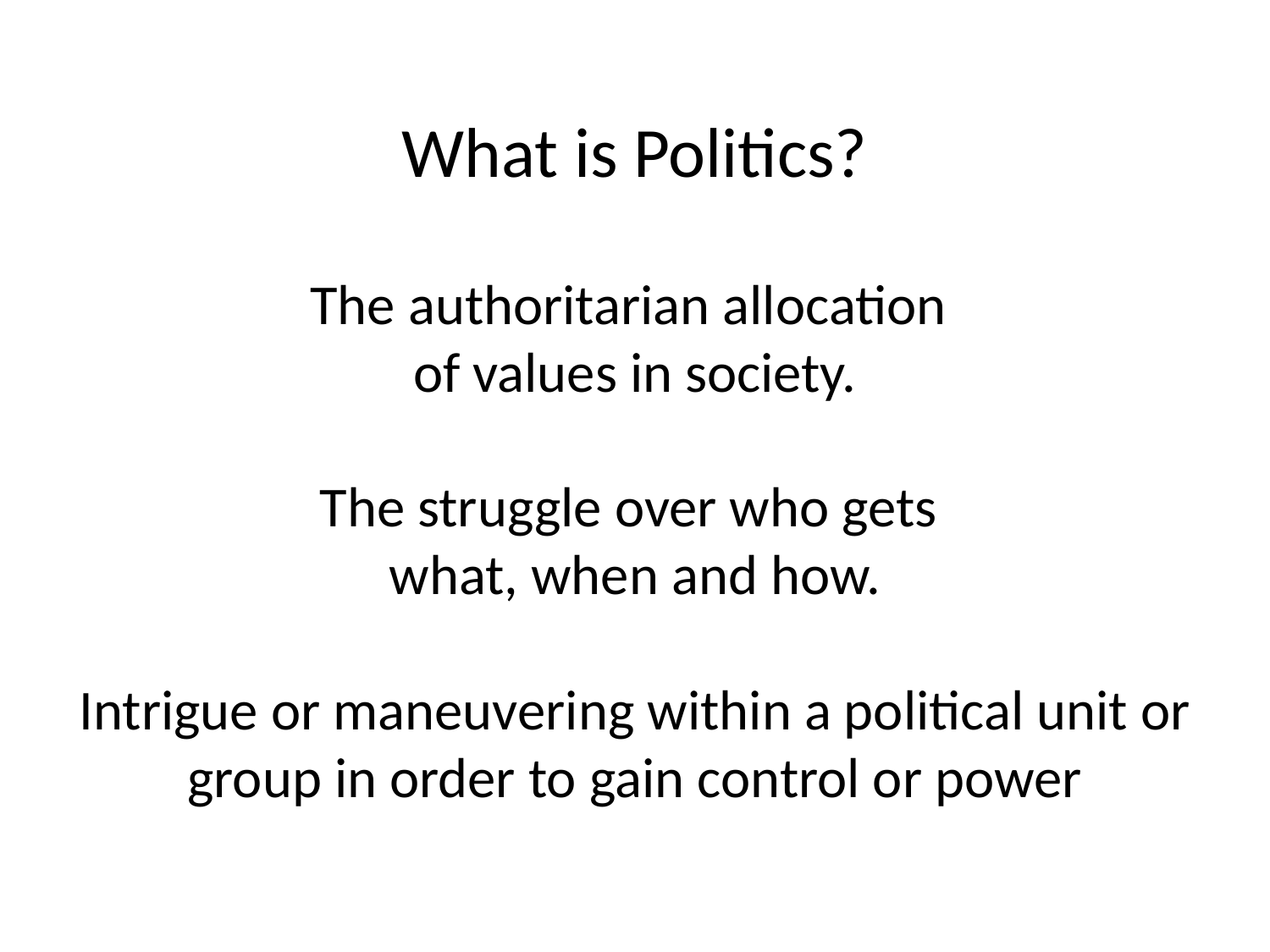

# What is Politics? The authoritarian allocation of values in society. The struggle over who gets what, when and how. Intrigue or maneuvering within a political unit or group in order to gain control or power